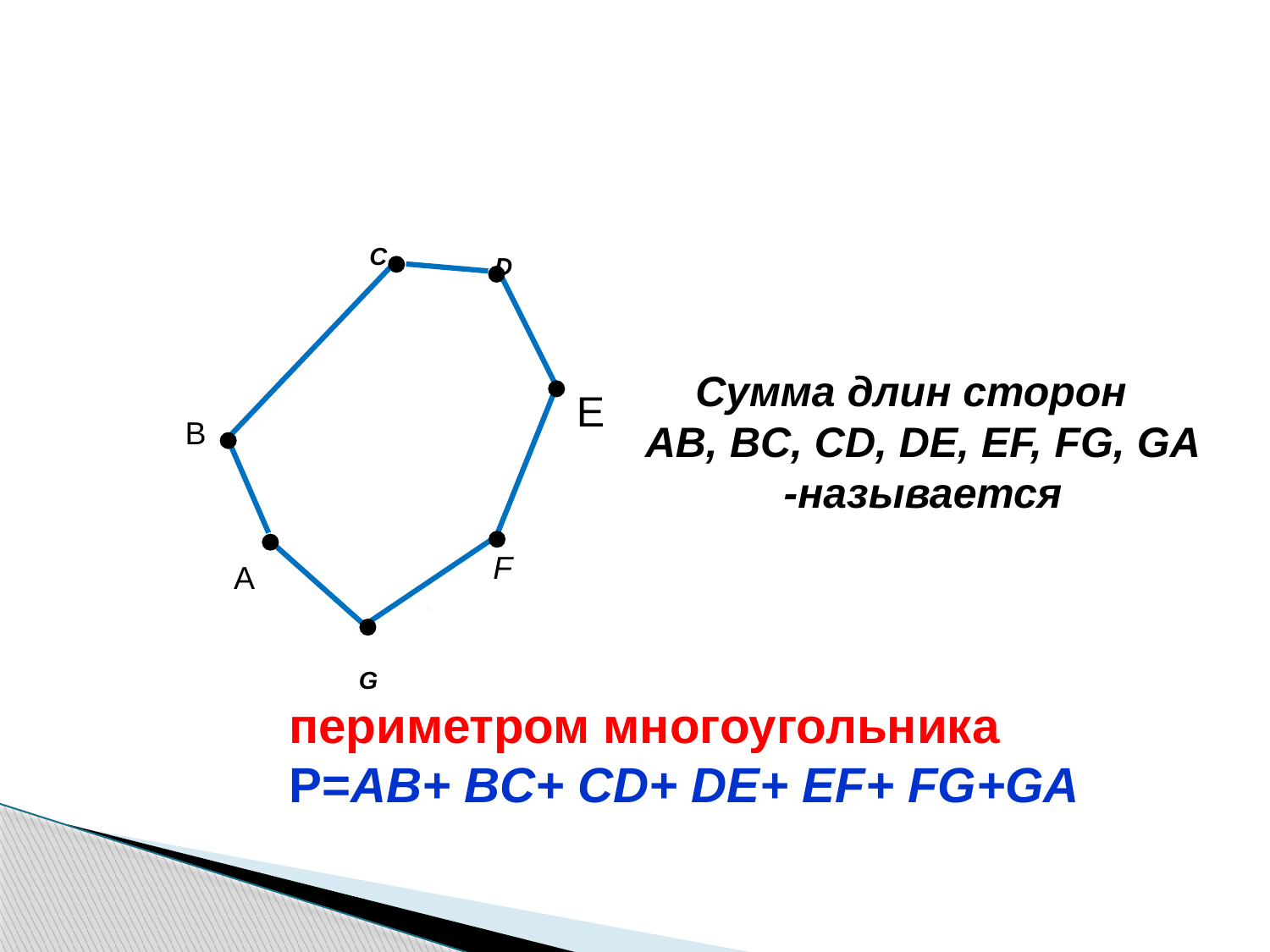

#
C
D

Сумма длин сторон
AB, BC, CD, DE, EF, FG, GA
-называется

E

B

F
А

G
периметром многоугольника
Р=AB+ BC+ CD+ DE+ EF+ FG+GA